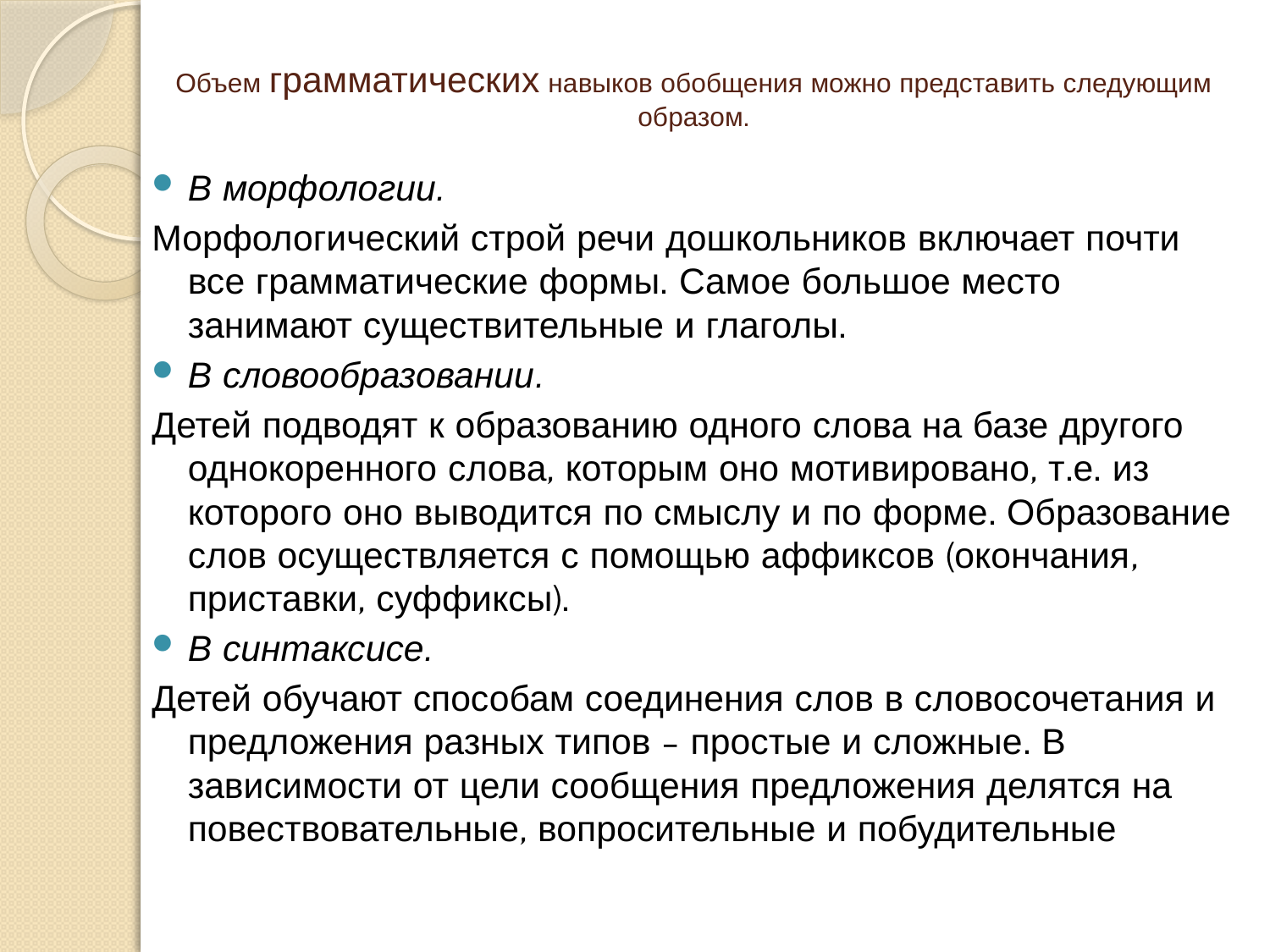

# Объем грамматических навыков обобщения можно представить следующим образом.
В морфологии.
Морфологический строй речи дошкольников включает почти все грамматические формы. Самое большое место занимают существительные и глаголы.
В словообразовании.
Детей подводят к образованию одного слова на базе другого однокоренного слова, которым оно мотивировано, т.е. из которого оно выводится по смыслу и по форме. Образование слов осуществляется с помощью аффиксов (окончания, приставки, суффиксы).
В синтаксисе.
Детей обучают способам соединения слов в словосочетания и предложения разных типов – простые и сложные. В зависимости от цели сообщения предложения делятся на повествовательные, вопросительные и побудительные